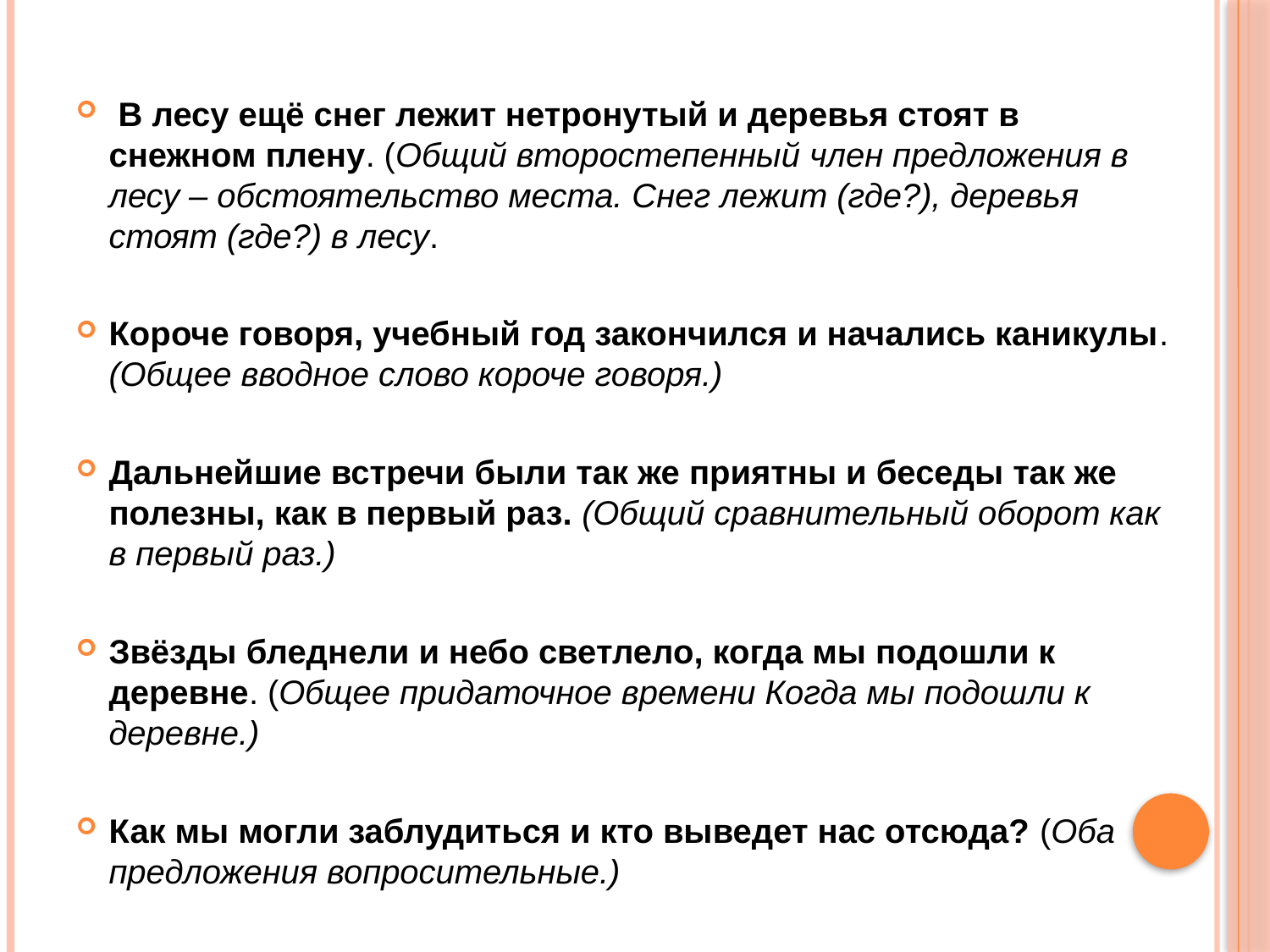

В лесу ещё снег лежит нетронутый и деревья стоят в снежном плену. (Общий второстепенный член предложения в лесу – обстоятельство места. Снег лежит (где?), деревья стоят (где?) в лесу.

Короче говоря, учебный год закончился и начались каникулы. (Общее вводное слово короче говоря.)

Дальнейшие встречи были так же приятны и беседы так же полезны, как в первый раз. (Общий сравнительный оборот как в первый раз.)

Звёзды бледнели и небо светлело, когда мы подошли к деревне. (Общее придаточное времени Когда мы подошли к деревне.)

Как мы могли заблудиться и кто выведет нас отсюда? (Оба предложения вопросительные.)